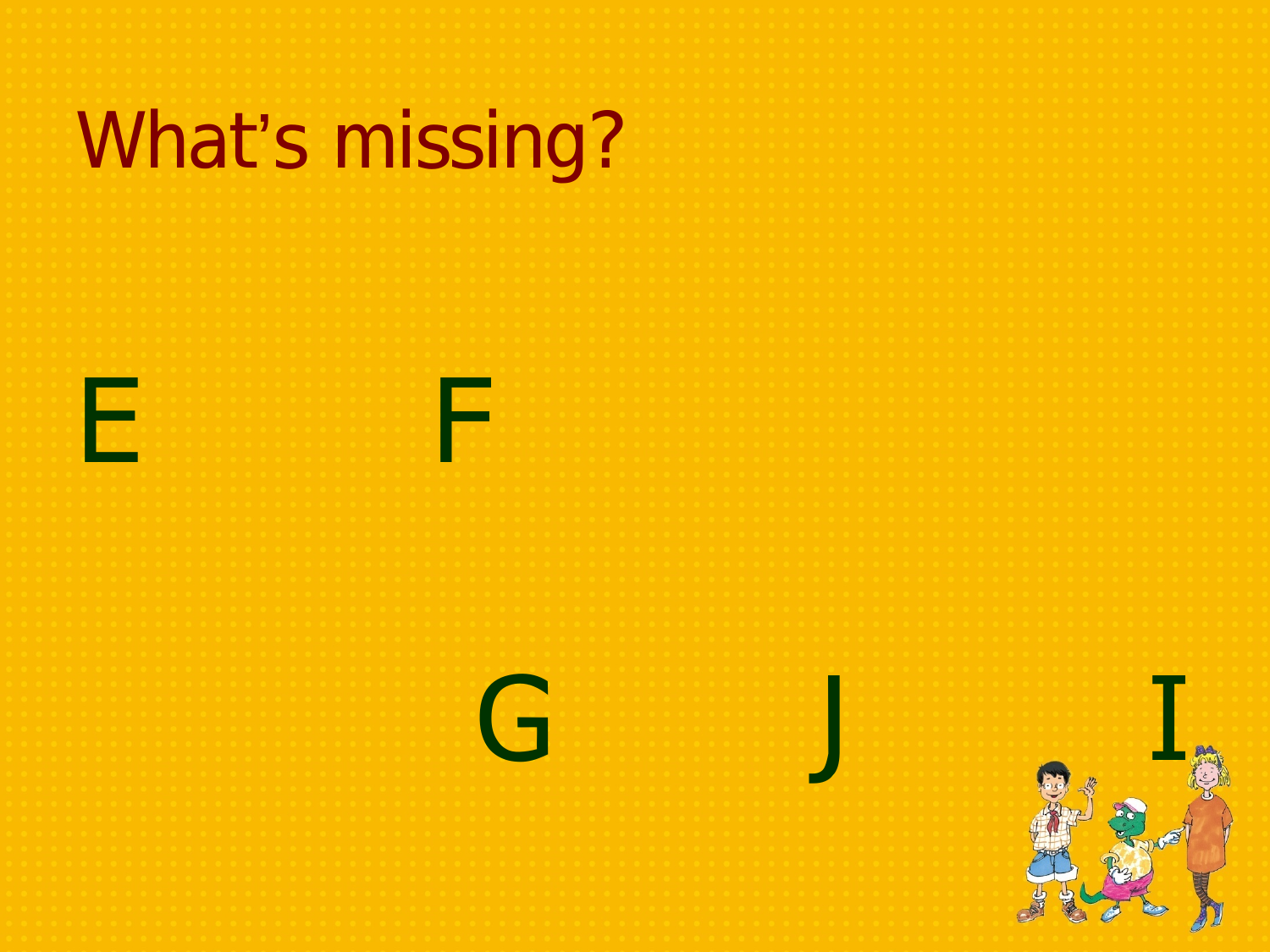

# What’s missing?

E        F

           G       J        I